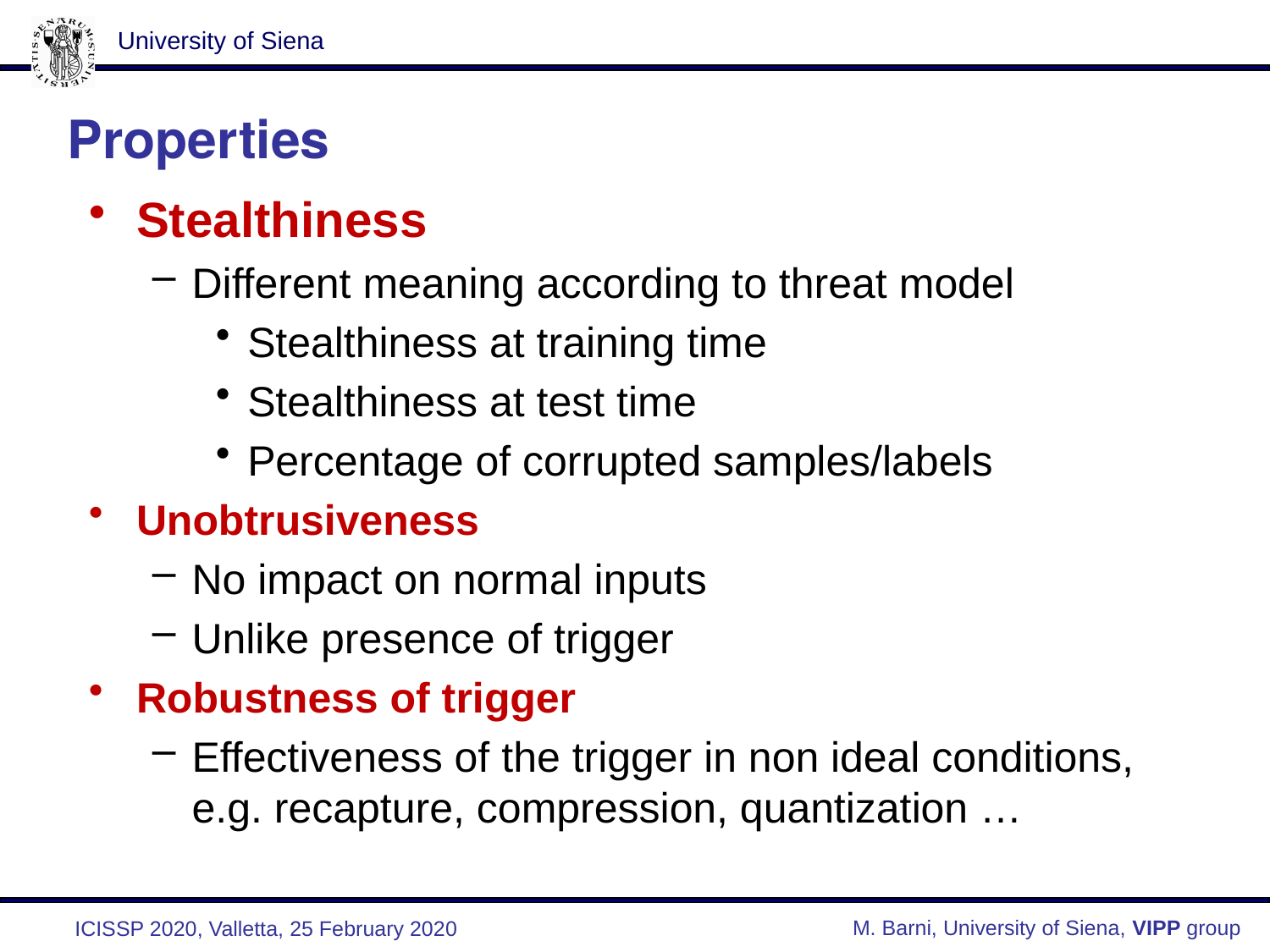

Properties
Stealthiness
Different meaning according to threat model
Stealthiness at training time
Stealthiness at test time
Percentage of corrupted samples/labels
Unobtrusiveness
No impact on normal inputs
Unlike presence of trigger
Robustness of trigger
Effectiveness of the trigger in non ideal conditions, e.g. recapture, compression, quantization …